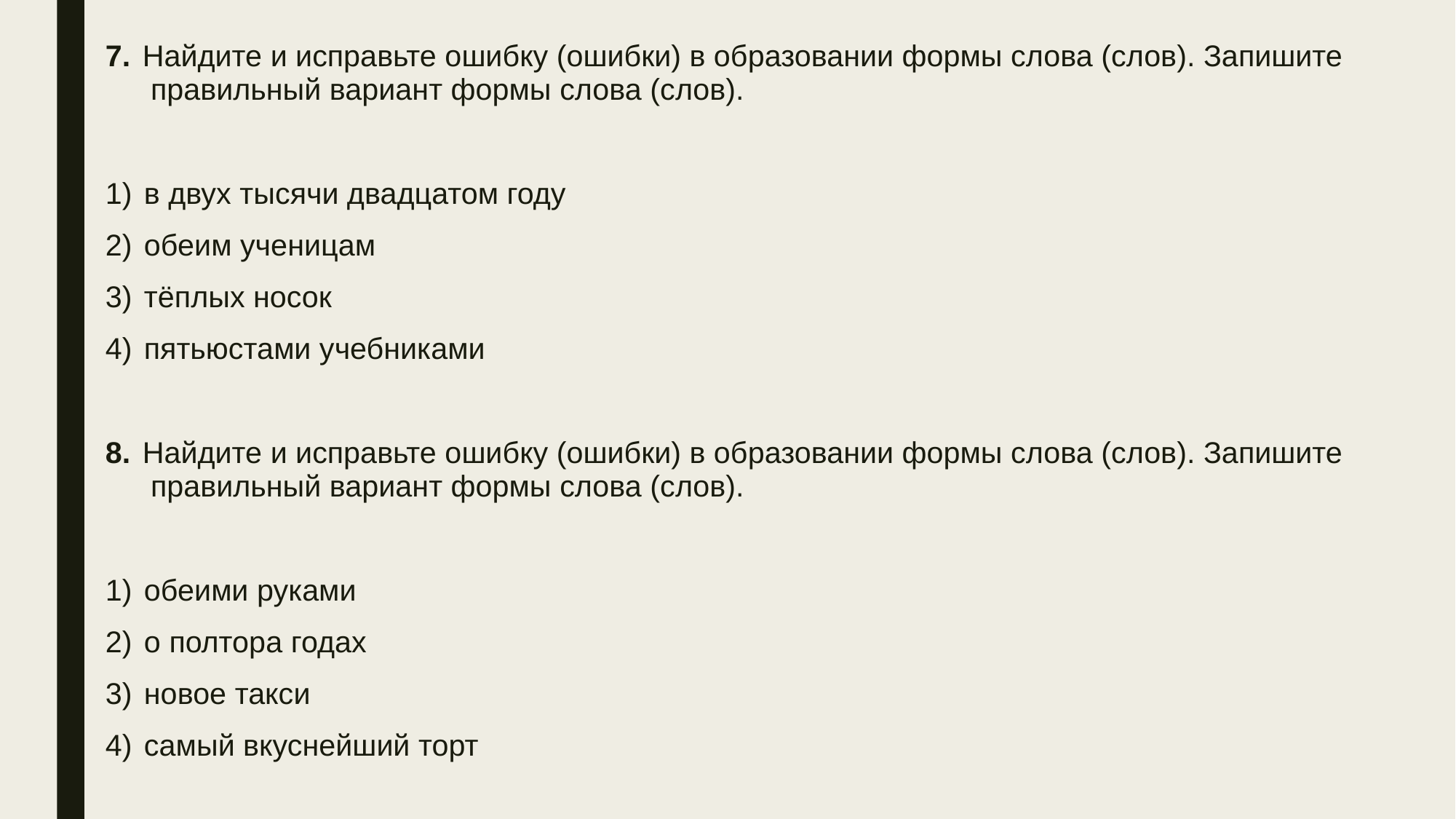

7.  Найдите и исправьте ошибку (ошибки) в образовании формы слова (слов). Запишите правильный вариант формы слова (слов).

1)  в двух тысячи двадцатом году
2)  обеим ученицам
3)  тёплых носок
4)  пятьюстами учебниками

8.  Найдите и исправьте ошибку (ошибки) в образовании формы слова (слов). Запишите правильный вариант формы слова (слов).

1)  обеими руками
2)  о полтора годах
3)  новое такси
4)  самый вкуснейший торт